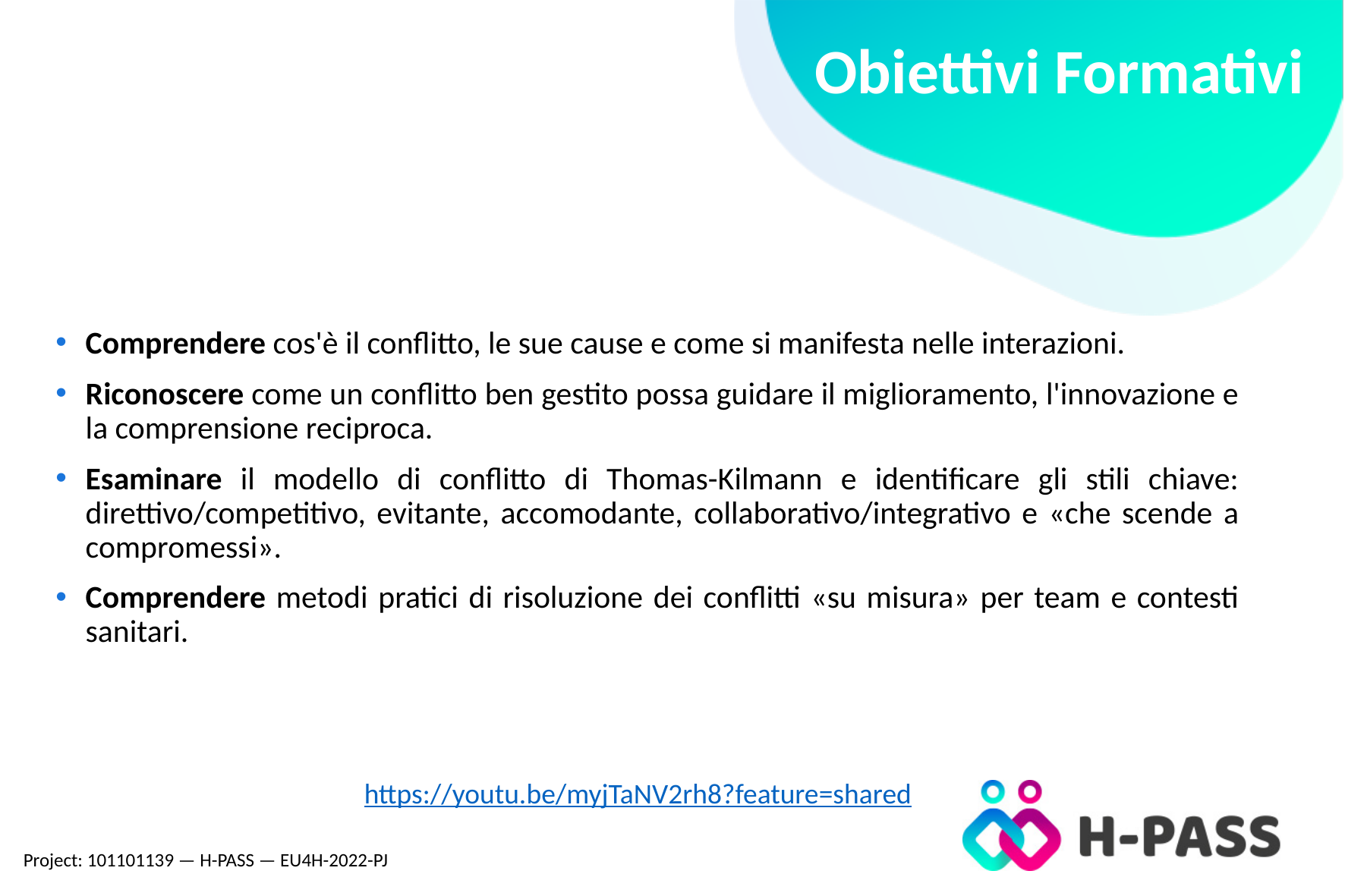

# Obiettivi Formativi
Comprendere cos'è il conflitto, le sue cause e come si manifesta nelle interazioni.
Riconoscere come un conflitto ben gestito possa guidare il miglioramento, l'innovazione e la comprensione reciproca.
Esaminare il modello di conflitto di Thomas-Kilmann e identificare gli stili chiave: direttivo/competitivo, evitante, accomodante, collaborativo/integrativo e «che scende a compromessi».
Comprendere metodi pratici di risoluzione dei conflitti «su misura» per team e contesti sanitari.
https://youtu.be/myjTaNV2rh8?feature=shared
Project: 101101139 — H-PASS — EU4H-2022-PJ